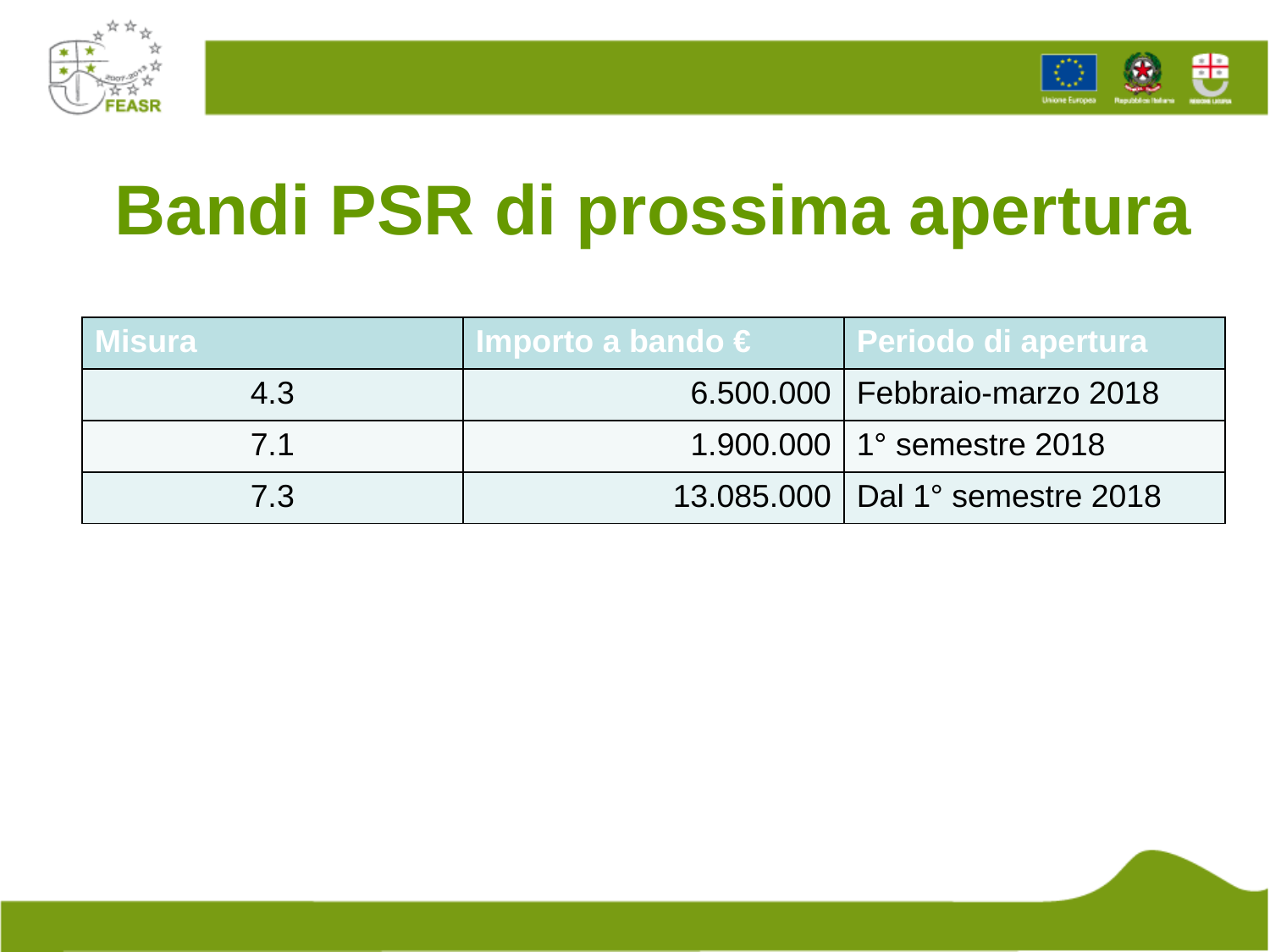

# Bandi PSR di prossima apertura
| Misura | Importo a bando € | Periodo di apertura |
| --- | --- | --- |
| 4.3 | 6.500.000 | Febbraio-marzo 2018 |
| 7.1 | 1.900.000 | 1° semestre 2018 |
| 7.3 | 13.085.000 | Dal 1° semestre 2018 |